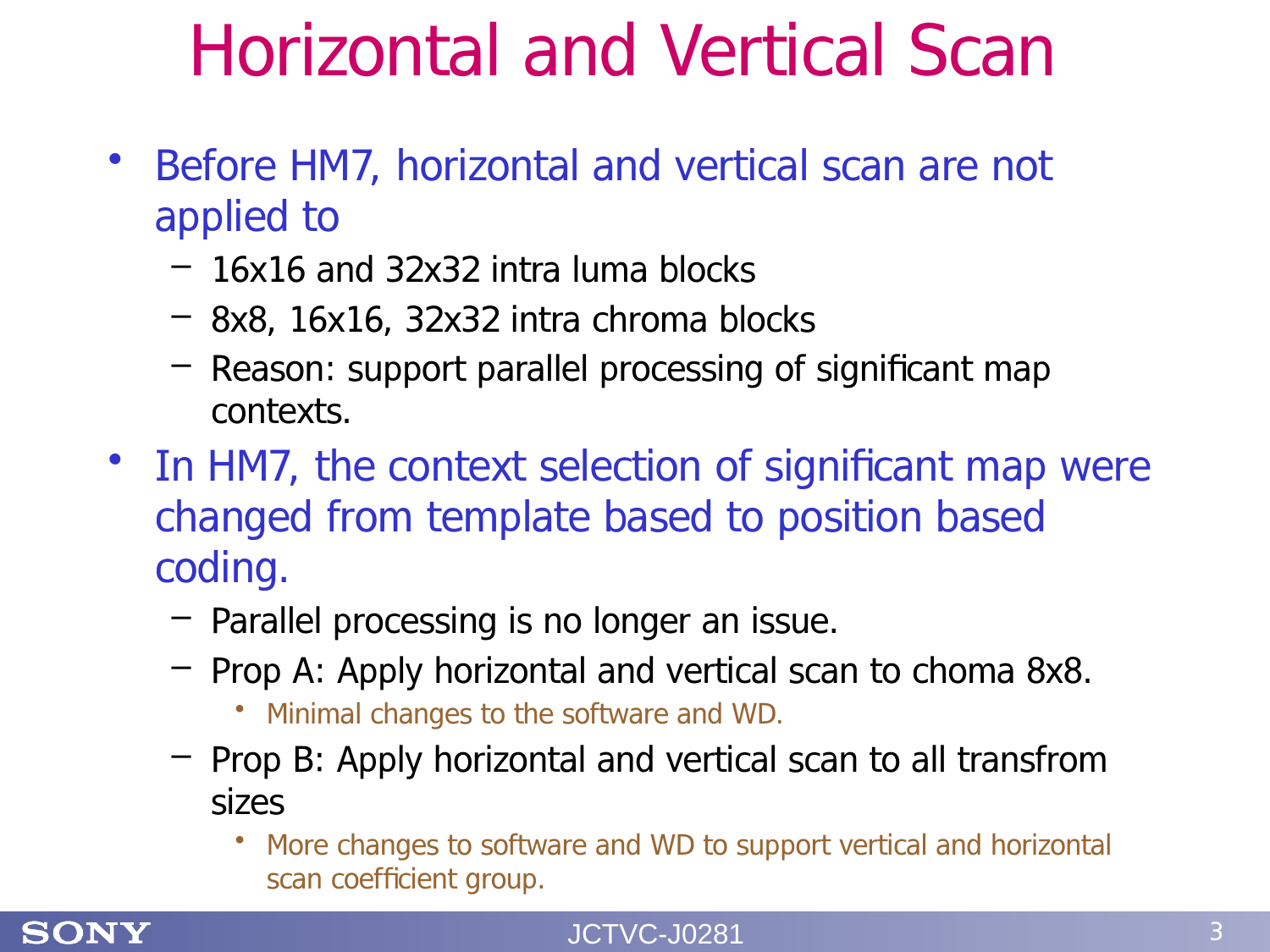

# Horizontal and Vertical Scan
Before HM7, horizontal and vertical scan are not applied to
16x16 and 32x32 intra luma blocks
8x8, 16x16, 32x32 intra chroma blocks
Reason: support parallel processing of significant map contexts.
In HM7, the context selection of significant map were changed from template based to position based coding.
Parallel processing is no longer an issue.
Prop A: Apply horizontal and vertical scan to choma 8x8.
Minimal changes to the software and WD.
Prop B: Apply horizontal and vertical scan to all transfrom sizes
More changes to software and WD to support vertical and horizontal scan coefficient group.
JCTVC-J0281
3